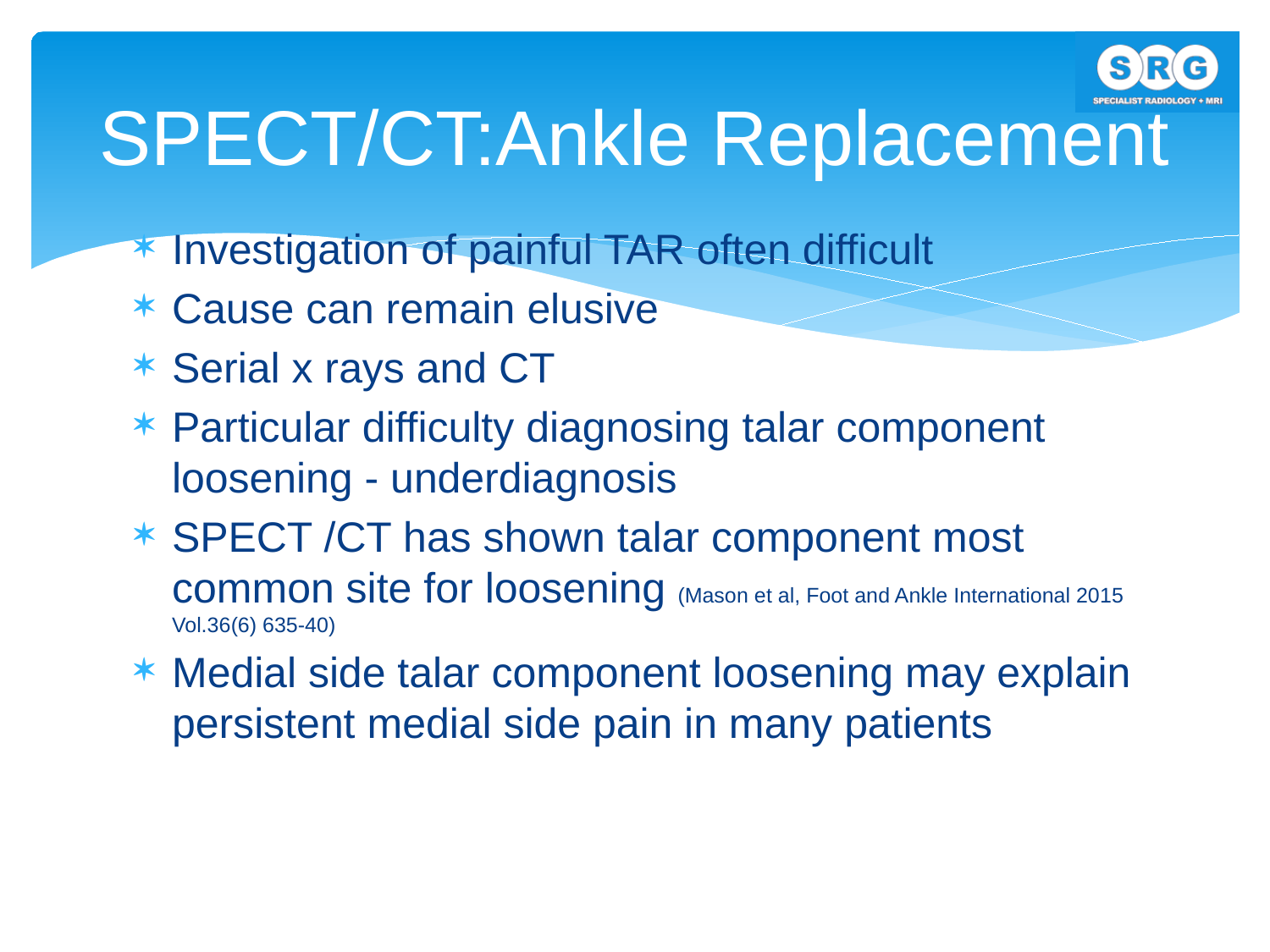

# SPECT/CT:Ankle Replacement
Investigation of painful TAR often difficult
Cause can remain elusive
Serial x rays and CT
Particular difficulty diagnosing talar component loosening - underdiagnosis
SPECT /CT has shown talar component most common site for loosening (Mason et al, Foot and Ankle International 2015 Vol.36(6) 635-40)
Medial side talar component loosening may explain persistent medial side pain in many patients